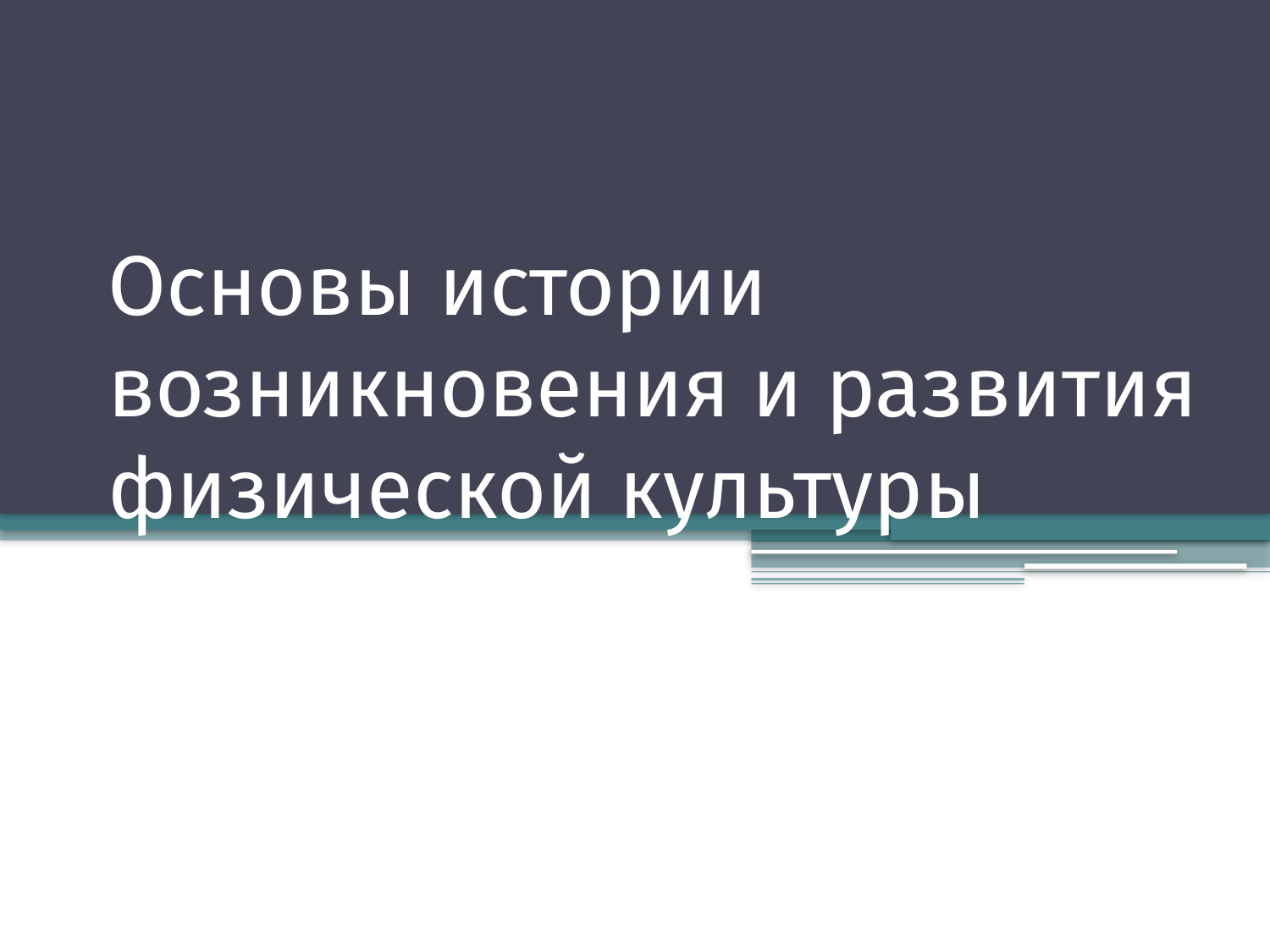

# Основы истории возникновения и развития физической культуры